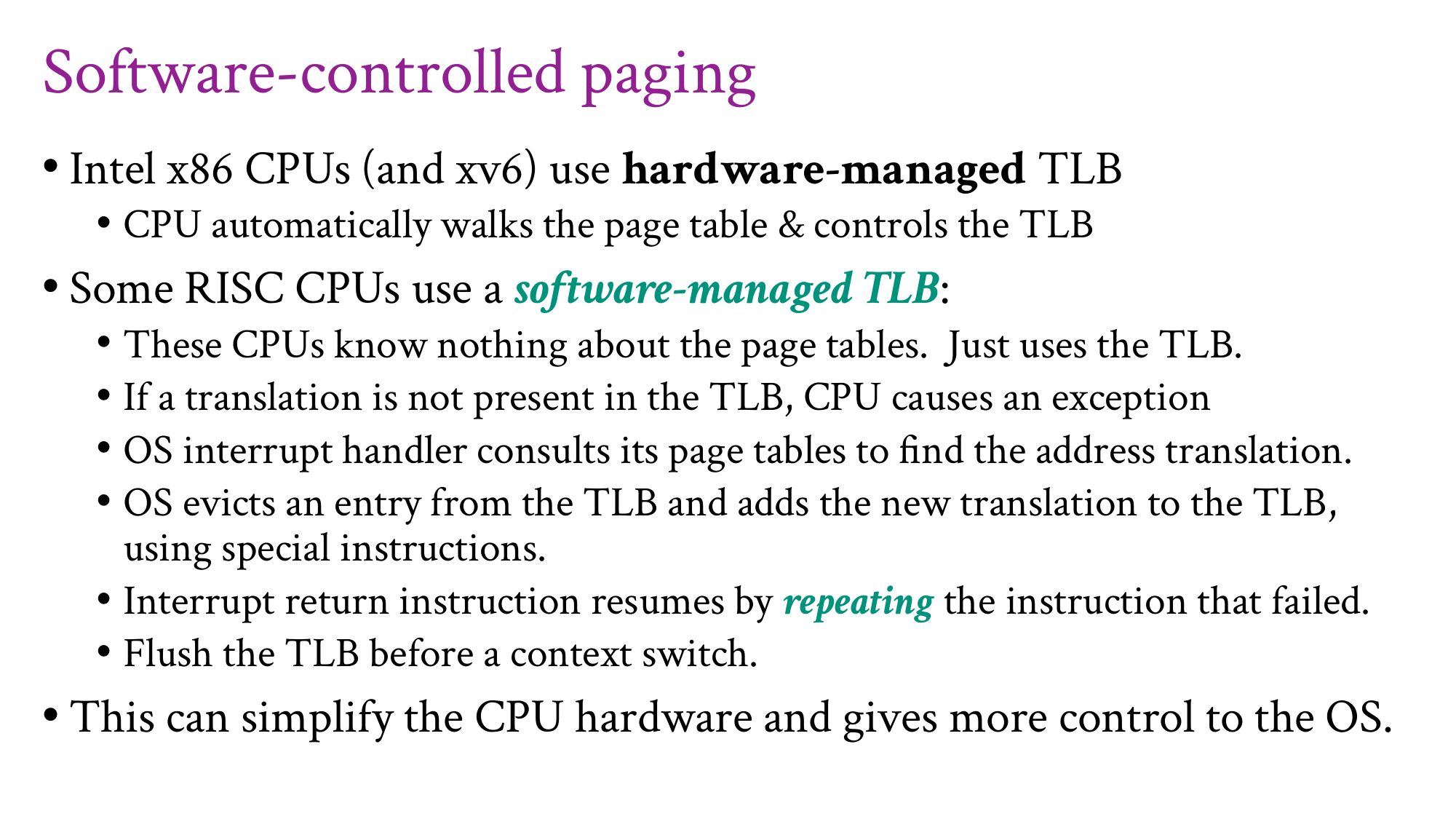

# Software-controlled paging
Intel x86 CPUs (and xv6) use hardware-managed TLB
CPU automatically walks the page table & controls the TLB
Some RISC CPUs use a software-managed TLB:
These CPUs know nothing about the page tables.  Just uses the TLB.
If a translation is not present in the TLB, CPU causes an exception
OS interrupt handler consults its page tables to find the address translation.
OS evicts an entry from the TLB and adds the new translation to the TLB, using special instructions.
Interrupt return instruction resumes by repeating the instruction that failed.
Flush the TLB before a context switch.
This can simplify the CPU hardware and gives more control to the OS.